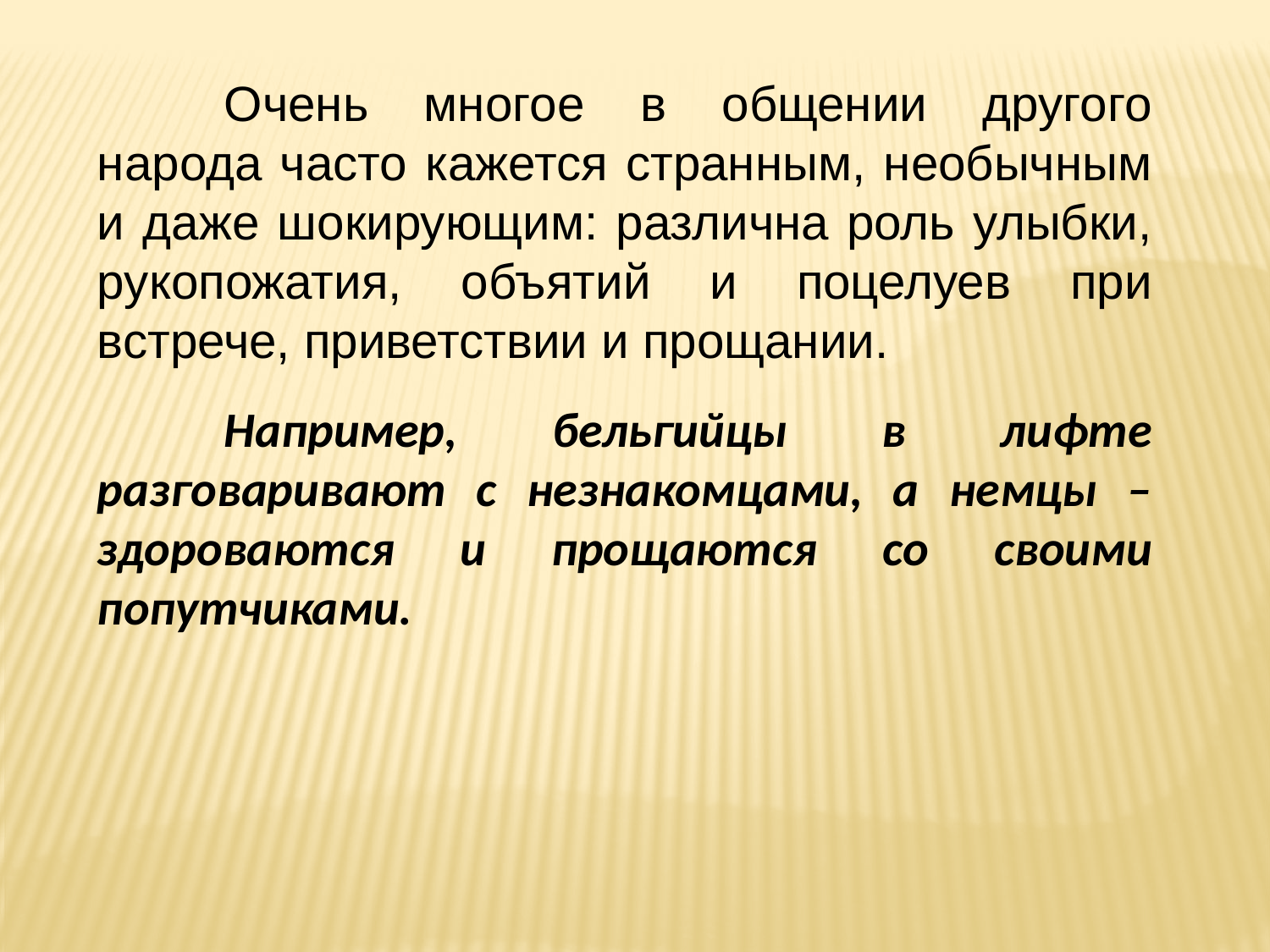

Очень многое в общении другого народа часто кажется странным, необычным и даже шокирующим: различна роль улыбки, рукопожатия, объятий и поцелуев при встрече, приветствии и прощании.

	Например, бельгийцы в лифте разговаривают с незнакомцами, а немцы – здороваются и прощаются со своими попутчиками.